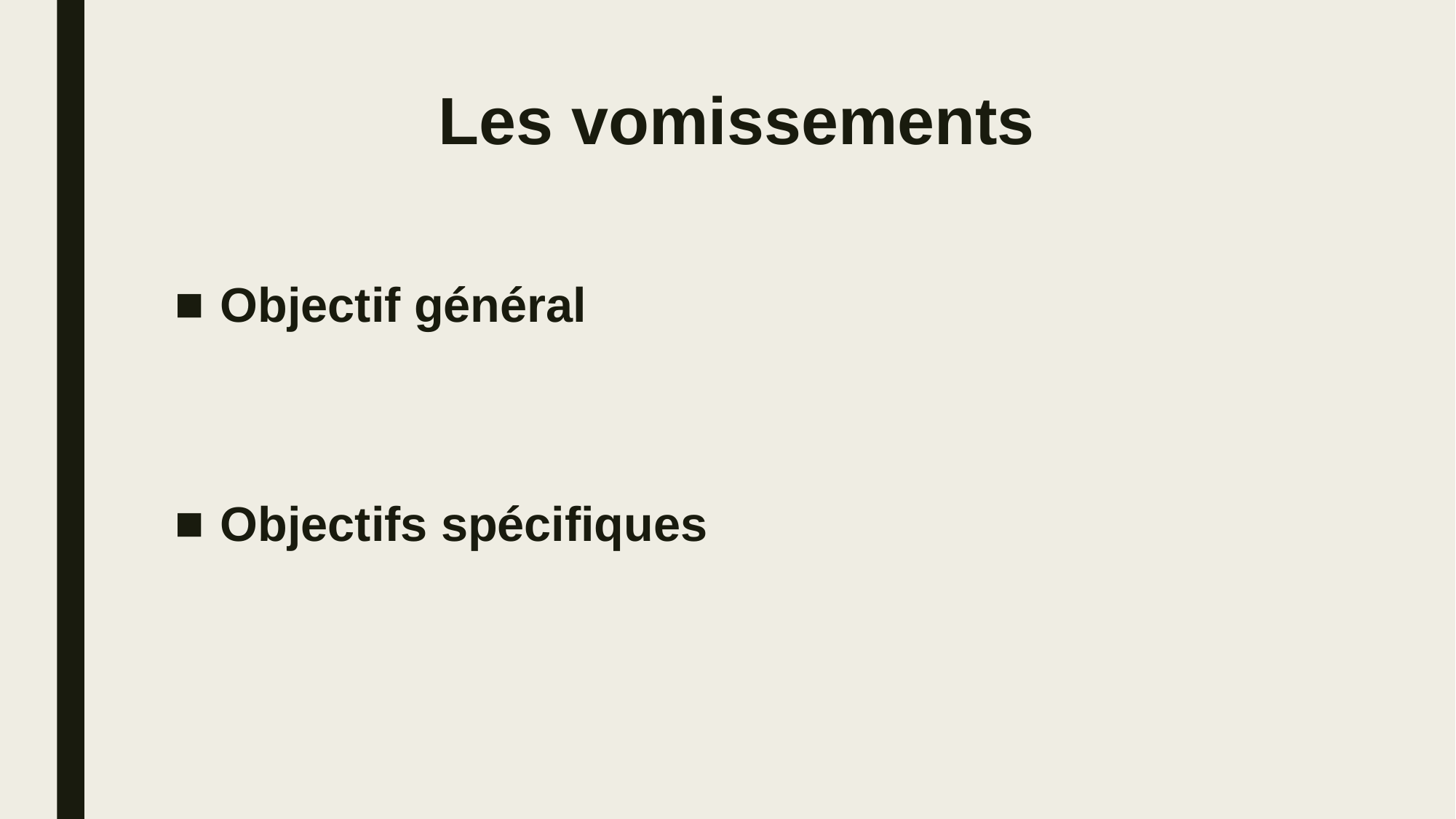

# Les vomissements
Objectif général

Objectifs spécifiques